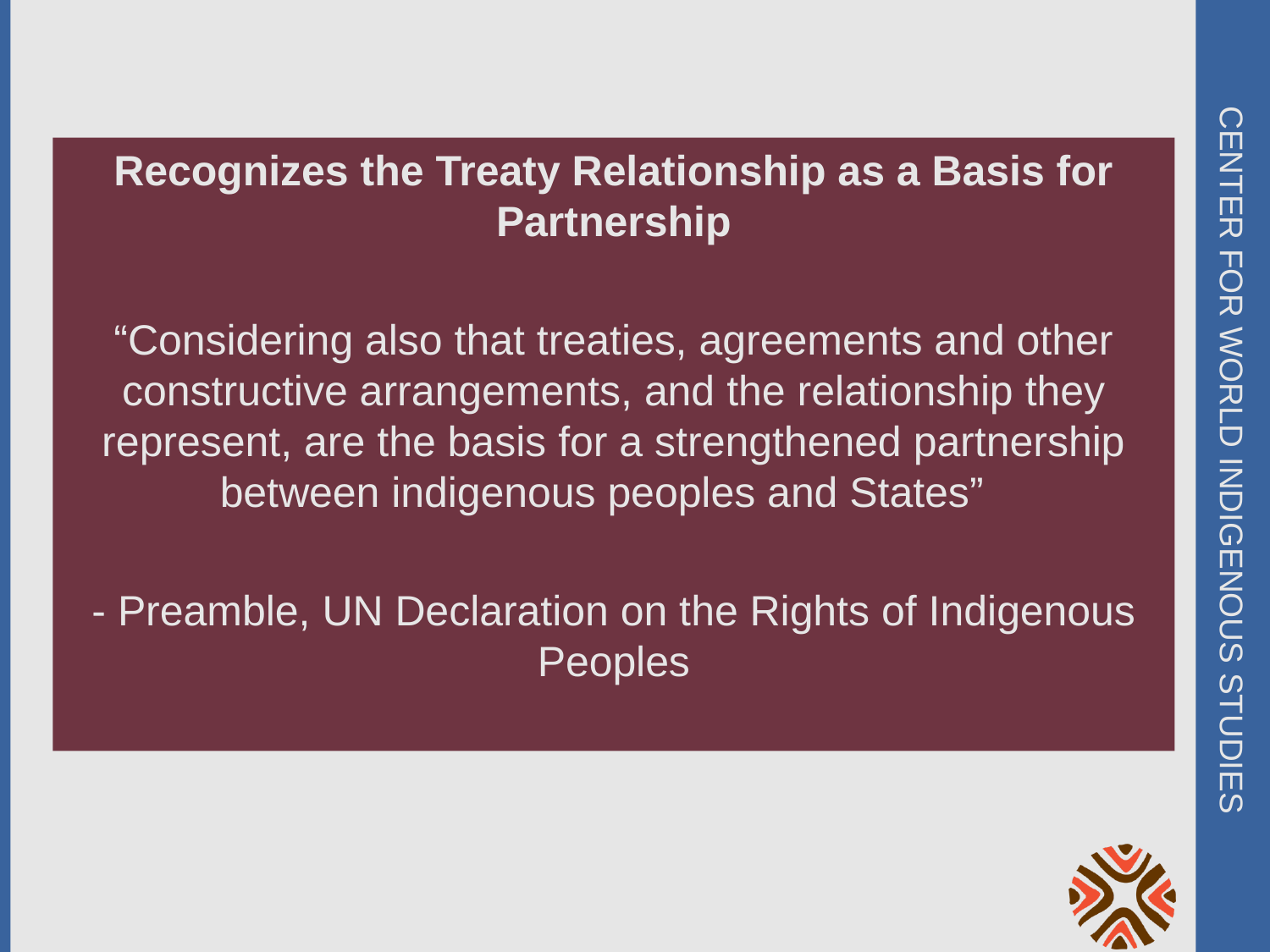

# Center for world indigenous studies
Recognizes the Treaty Relationship as a Basis for Partnership

“Considering also that treaties, agreements and other constructive arrangements, and the relationship they represent, are the basis for a strengthened partnership between indigenous peoples and States”

- Preamble, UN Declaration on the Rights of Indigenous Peoples